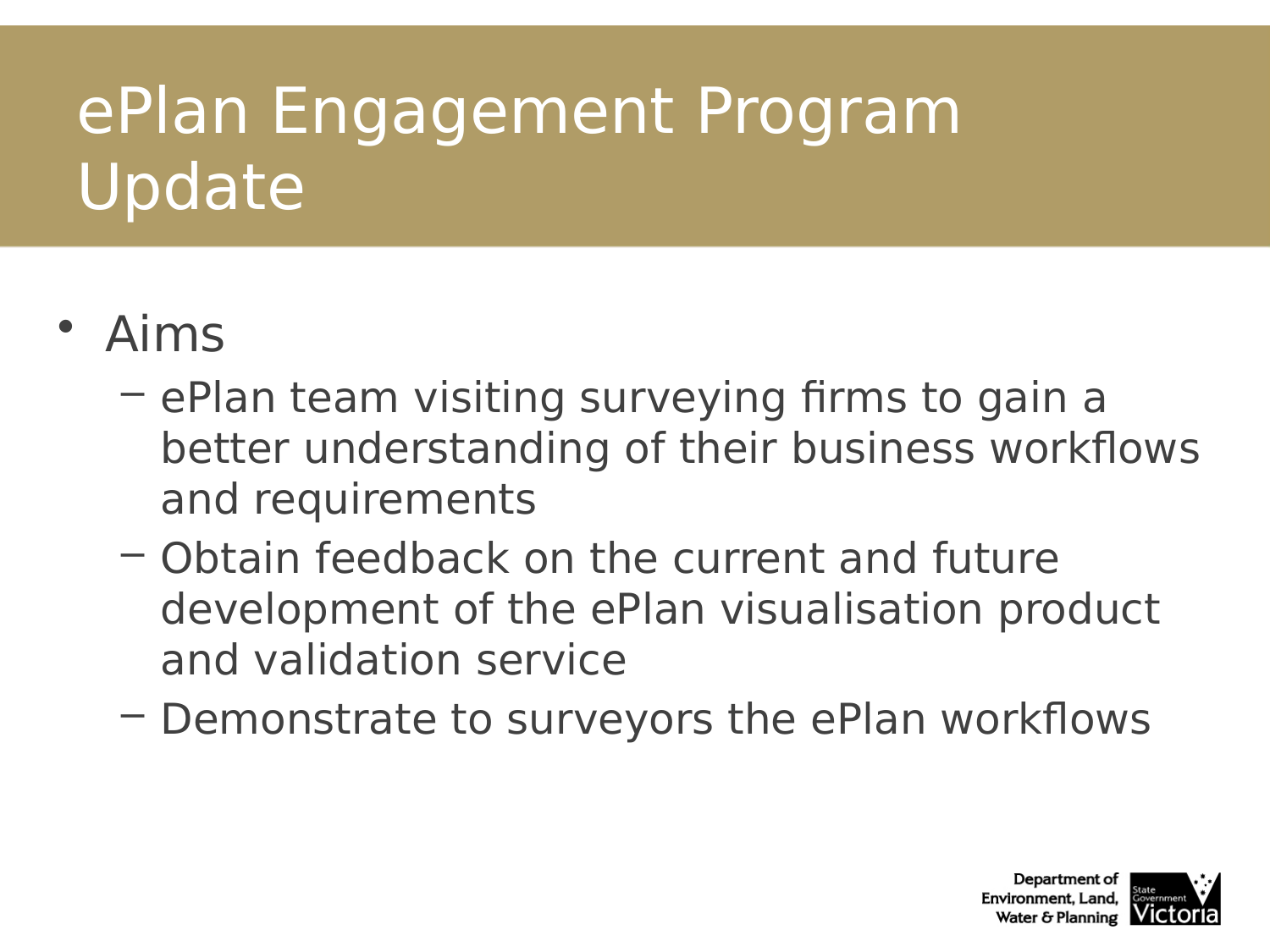

# ePlan Engagement Program Update
Aims
ePlan team visiting surveying firms to gain a better understanding of their business workflows and requirements
Obtain feedback on the current and future development of the ePlan visualisation product and validation service
Demonstrate to surveyors the ePlan workflows